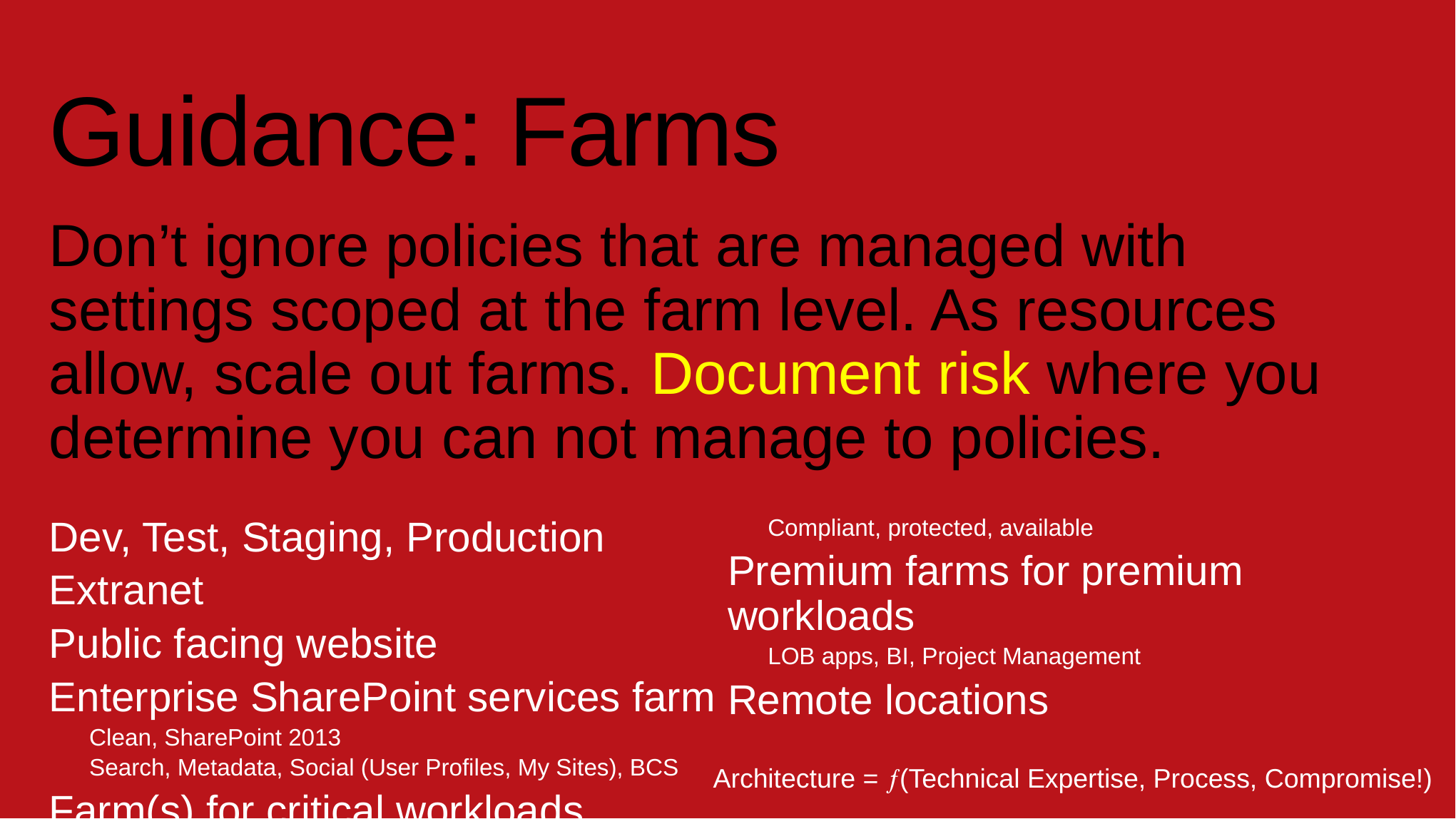

# Guidance: Farms
Don’t ignore policies that are managed with settings scoped at the farm level. As resources allow, scale out farms. Document risk where you determine you can not manage to policies.
Dev, Test, Staging, Production
Extranet
Public facing website
Enterprise SharePoint services farm
Clean, SharePoint 2013
Search, Metadata, Social (User Profiles, My Sites), BCS
Farm(s) for critical workloads
Compliant, protected, available
Premium farms for premium workloads
LOB apps, BI, Project Management
Remote locations
Architecture = ƒ(Technical Expertise, Process, Compromise!)